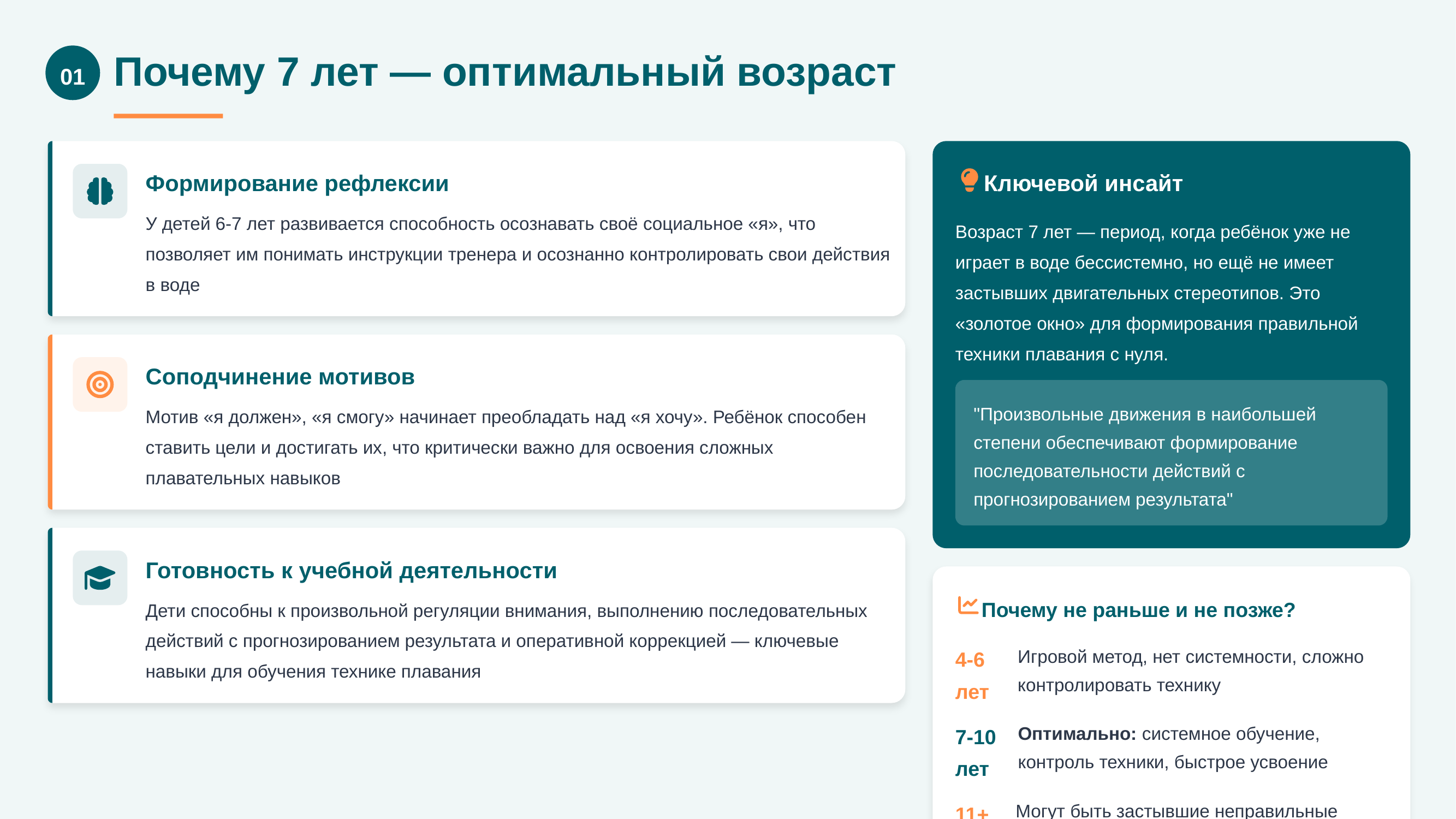

01

Почему 7 лет — оптимальный возраст

Формирование рефлексии
Ключевой инсайт

У детей 6-7 лет развивается способность осознавать своё социальное «я», что позволяет им понимать инструкции тренера и осознанно контролировать свои действия в воде
Возраст 7 лет — период, когда ребёнок уже не играет в воде бессистемно, но ещё не имеет застывших двигательных стереотипов. Это «золотое окно» для формирования правильной техники плавания с нуля.

Соподчинение мотивов

Мотив «я должен», «я смогу» начинает преобладать над «я хочу». Ребёнок способен ставить цели и достигать их, что критически важно для освоения сложных плавательных навыков
"Произвольные движения в наибольшей степени обеспечивают формирование последовательности действий с прогнозированием результата"

Готовность к учебной деятельности

Почему не раньше и не позже?
Дети способны к произвольной регуляции внимания, выполнению последовательных действий с прогнозированием результата и оперативной коррекцией — ключевые навыки для обучения технике плавания

4-6 лет
Игровой метод, нет системности, сложно контролировать технику
7-10 лет
Оптимально: системное обучение, контроль техники, быстрое усвоение
11+ лет
Могут быть застывшие неправильные двигательные стереотипы